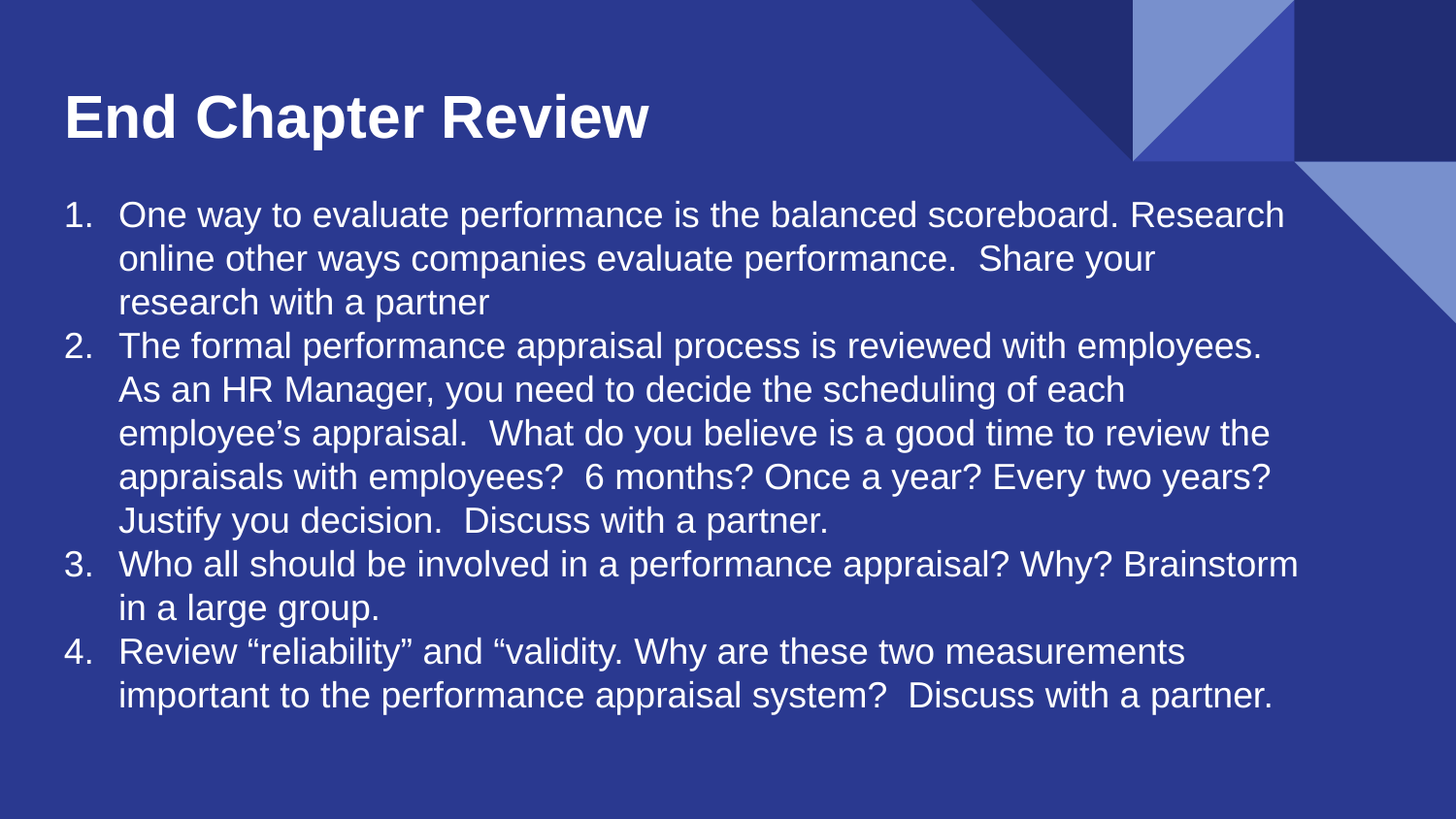

# End Chapter Review
One way to evaluate performance is the balanced scoreboard. Research online other ways companies evaluate performance.  Share your research with a partner
The formal performance appraisal process is reviewed with employees. As an HR Manager, you need to decide the scheduling of each employee’s appraisal.  What do you believe is a good time to review the appraisals with employees?  6 months? Once a year? Every two years? Justify you decision.  Discuss with a partner.
Who all should be involved in a performance appraisal? Why? Brainstorm in a large group.
Review “reliability” and “validity. Why are these two measurements important to the performance appraisal system?  Discuss with a partner.